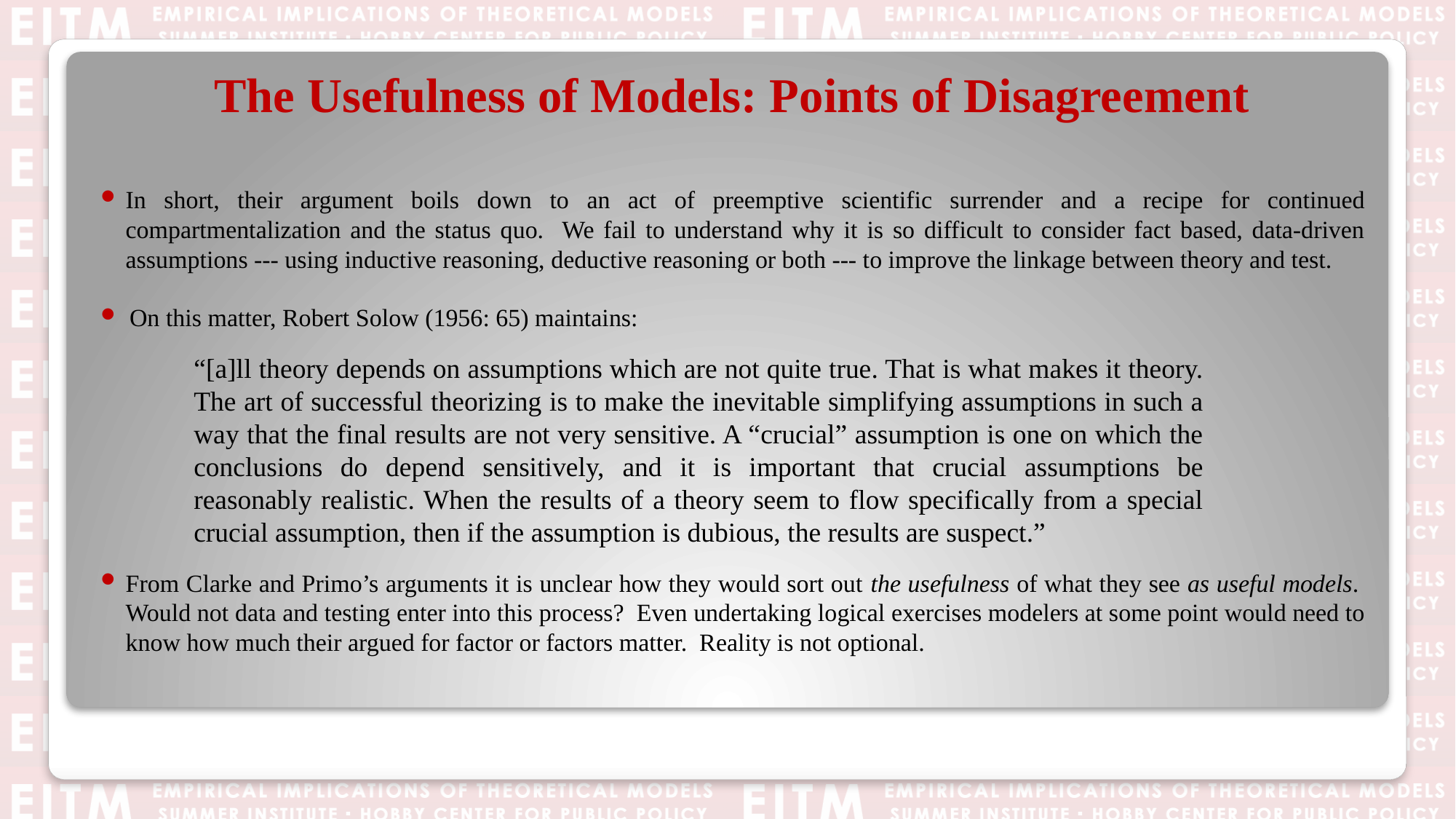

# The Usefulness of Models: Points of Disagreement
In short, their argument boils down to an act of preemptive scientific surrender and a recipe for continued compartmentalization and the status quo.  We fail to understand why it is so difficult to consider fact based, data-driven assumptions --- using inductive reasoning, deductive reasoning or both --- to improve the linkage between theory and test.

On this matter, Robert Solow (1956: 65) maintains:

From Clarke and Primo’s arguments it is unclear how they would sort out the usefulness of what they see as useful models.  Would not data and testing enter into this process?  Even undertaking logical exercises modelers at some point would need to know how much their argued for factor or factors matter.  Reality is not optional.
“[a]ll theory depends on assumptions which are not quite true. That is what makes it theory. The art of successful theorizing is to make the inevitable simplifying assumptions in such a way that the final results are not very sensitive. A “crucial” assumption is one on which the conclusions do depend sensitively, and it is important that crucial assumptions be reasonably realistic. When the results of a theory seem to flow specifically from a special crucial assumption, then if the assumption is dubious, the results are suspect.”